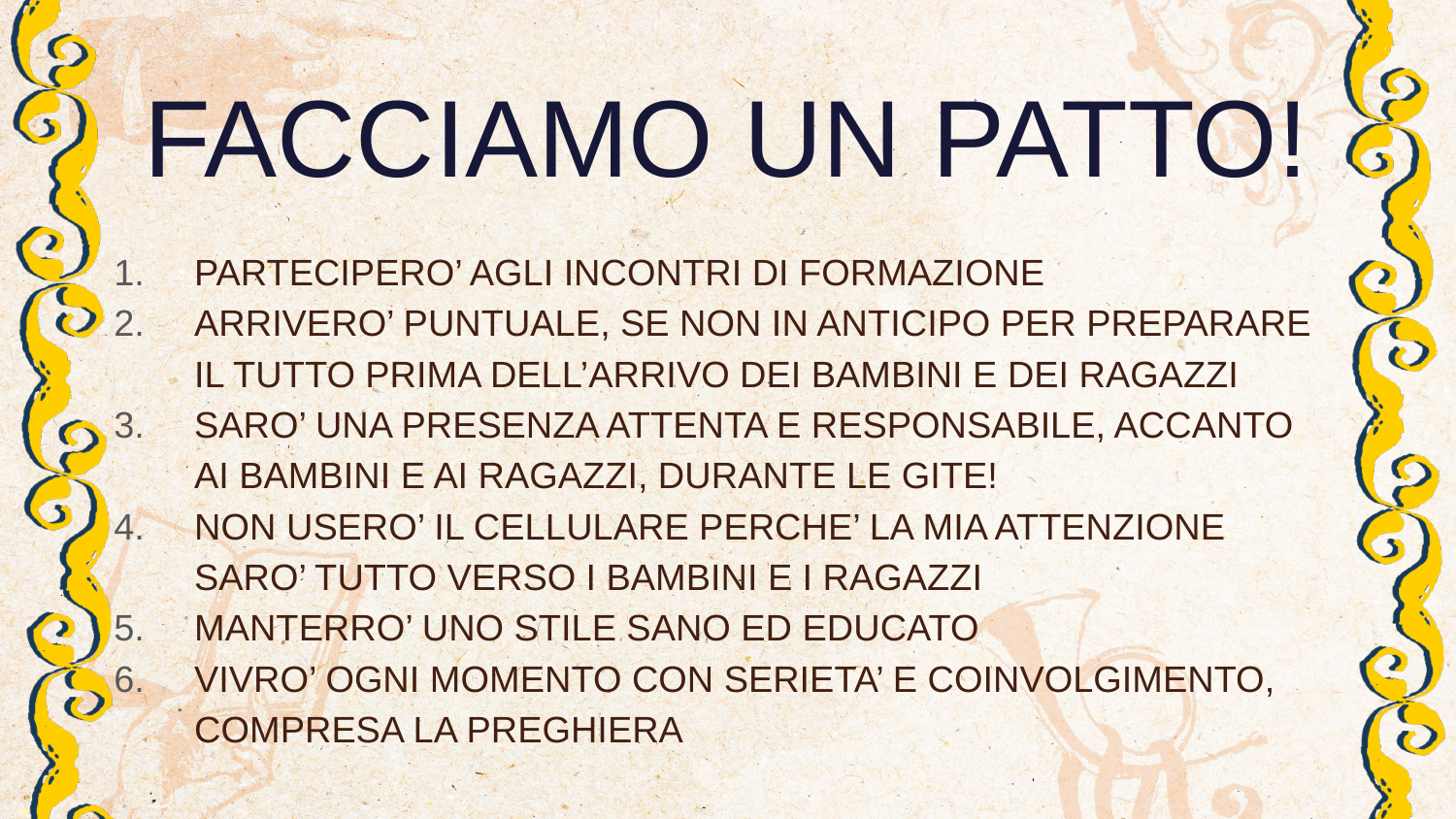

FACCIAMO UN PATTO!
PARTECIPERO’ AGLI INCONTRI DI FORMAZIONE
ARRIVERO’ PUNTUALE, SE NON IN ANTICIPO PER PREPARARE IL TUTTO PRIMA DELL’ARRIVO DEI BAMBINI E DEI RAGAZZI
SARO’ UNA PRESENZA ATTENTA E RESPONSABILE, ACCANTO AI BAMBINI E AI RAGAZZI, DURANTE LE GITE!
NON USERO’ IL CELLULARE PERCHE’ LA MIA ATTENZIONE SARO’ TUTTO VERSO I BAMBINI E I RAGAZZI
MANTERRO’ UNO STILE SANO ED EDUCATO
VIVRO’ OGNI MOMENTO CON SERIETA’ E COINVOLGIMENTO, COMPRESA LA PREGHIERA